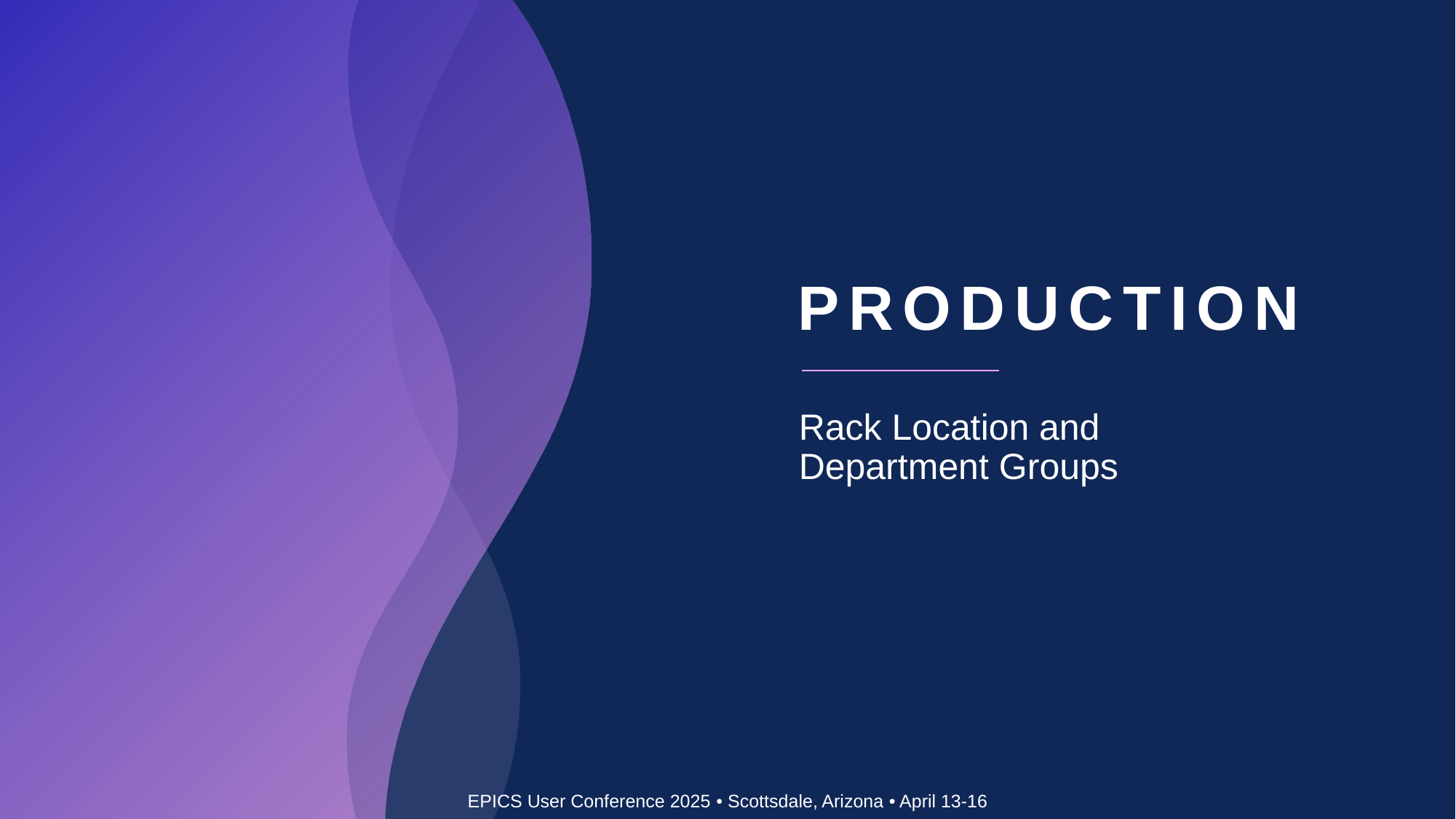

# production
Rack Location and
Department Groups